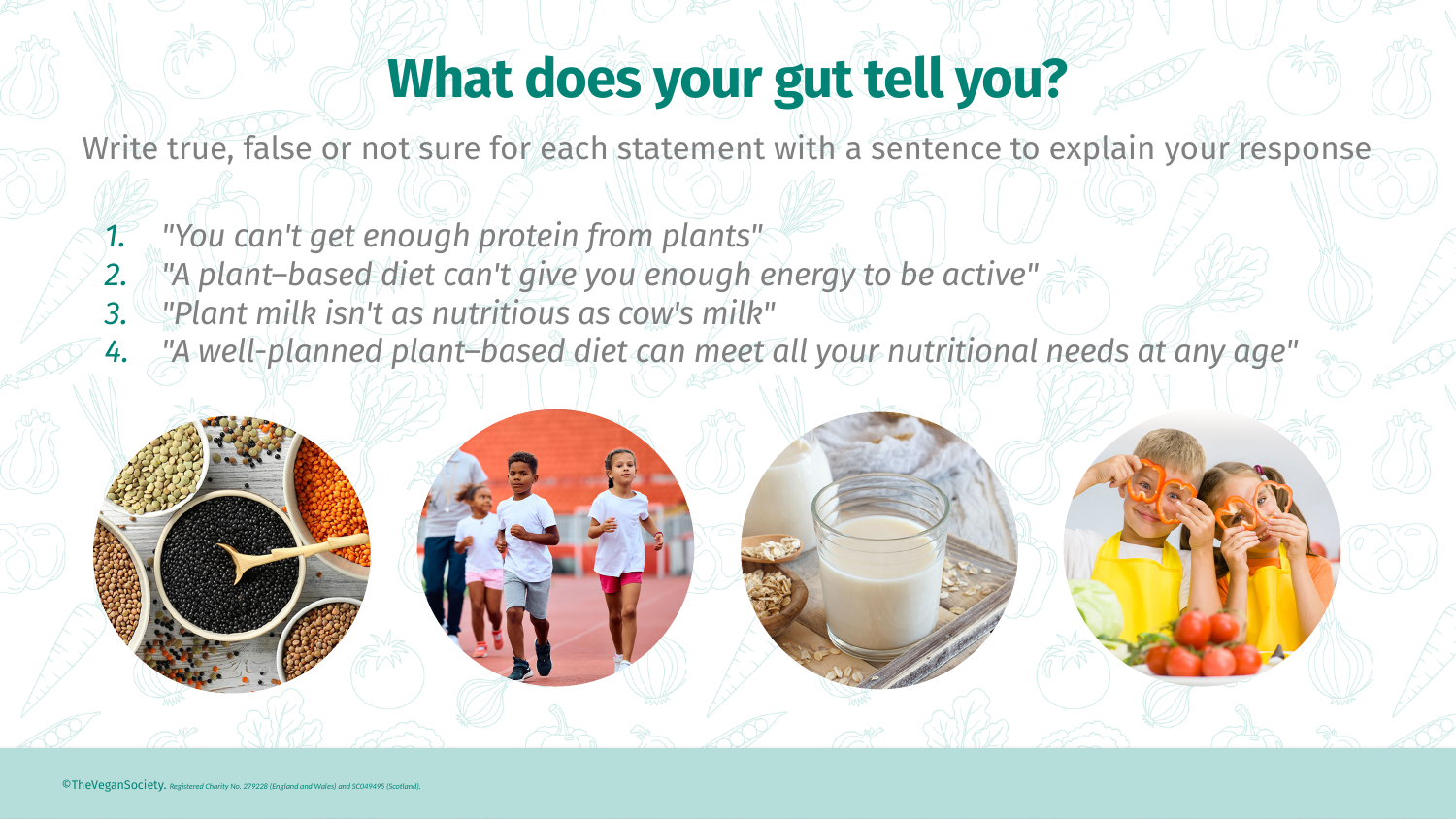

# What does your gut tell you?
Write true, false or not sure for each statement with a sentence to explain your response
"You can't get enough protein from plants"​
"A plant–based diet can't give you enough energy to be active"​
"Plant milk isn't as nutritious as cow's milk"​
"A well-planned plant–based diet can meet all your nutritional needs at any age"​